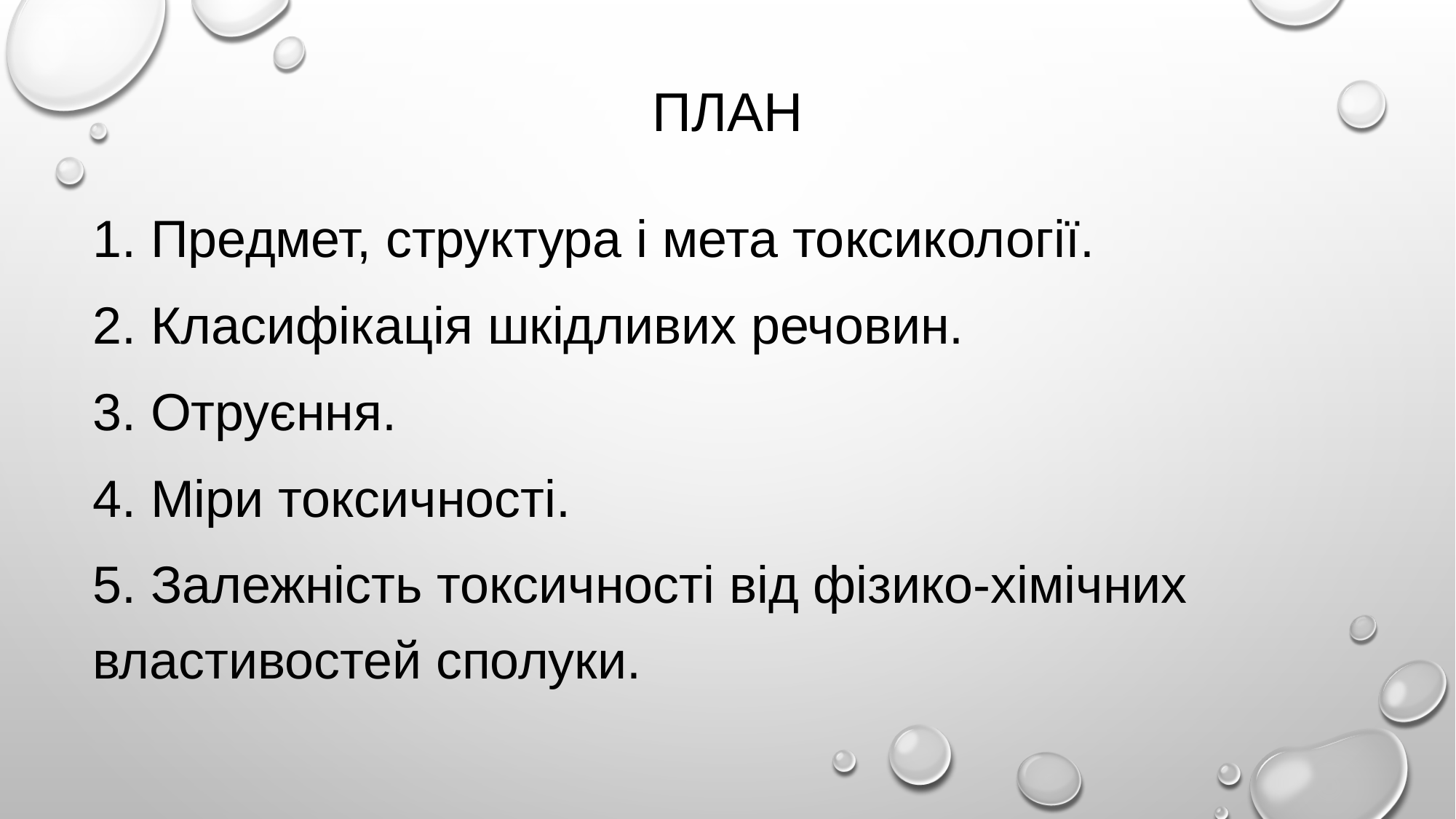

# ПЛАН
1. Предмет, структура і мета токсикології.
2. Класифікація шкідливих речовин.
3. Отруєння.
4. Міри токсичності.
5. Залежність токсичності від фізико-хімічних властивостей сполуки.